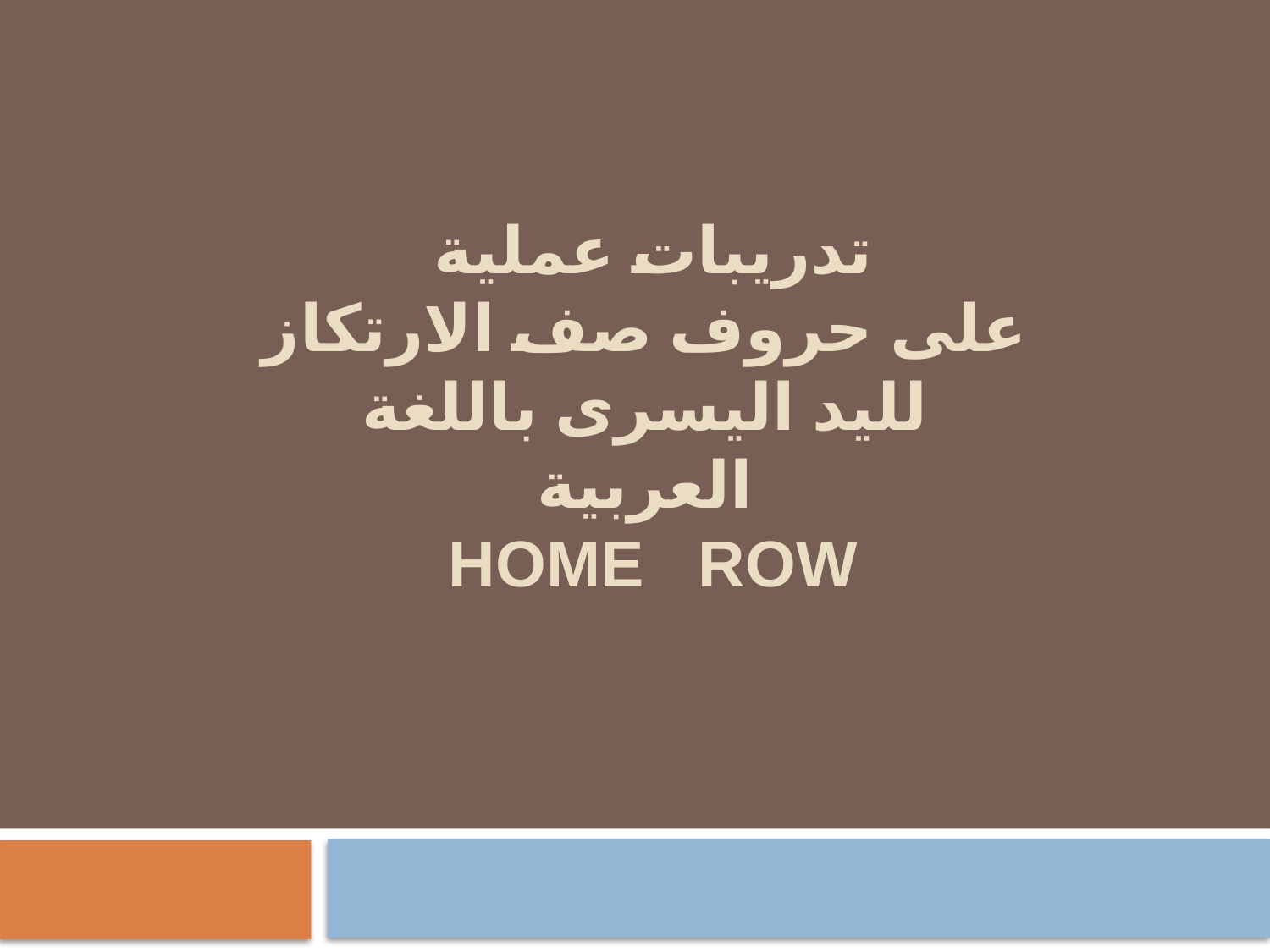

# تدريبات عملية على حروف صف الارتكاز لليد اليسرى باللغة العربية HOME   ROW